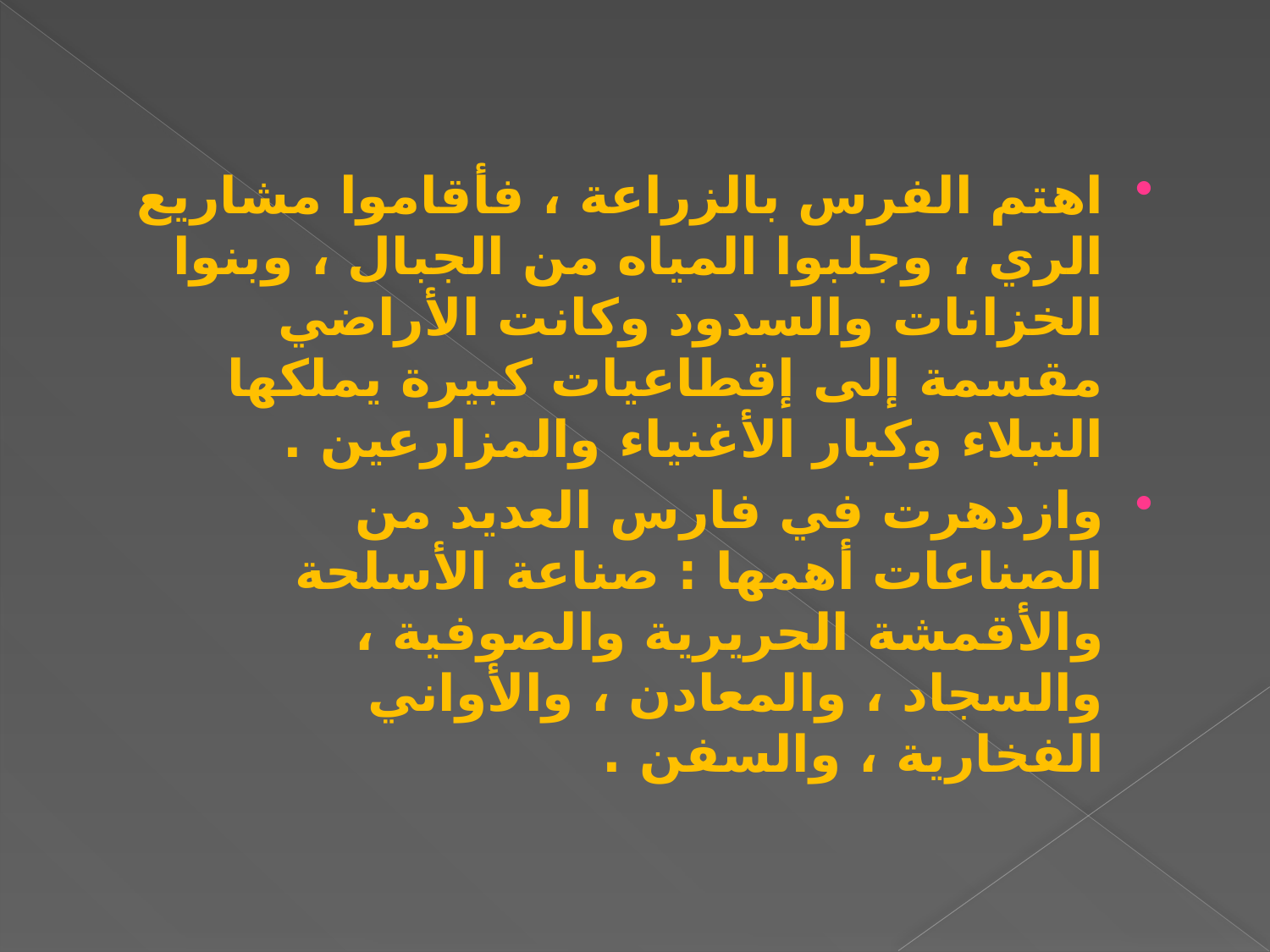

اهتم الفرس بالزراعة ، فأقاموا مشاريع الري ، وجلبوا المياه من الجبال ، وبنوا الخزانات والسدود وكانت الأراضي مقسمة إلى إقطاعيات كبيرة يملكها النبلاء وكبار الأغنياء والمزارعين .
وازدهرت في فارس العديد من الصناعات أهمها : صناعة الأسلحة والأقمشة الحريرية والصوفية ، والسجاد ، والمعادن ، والأواني الفخارية ، والسفن .